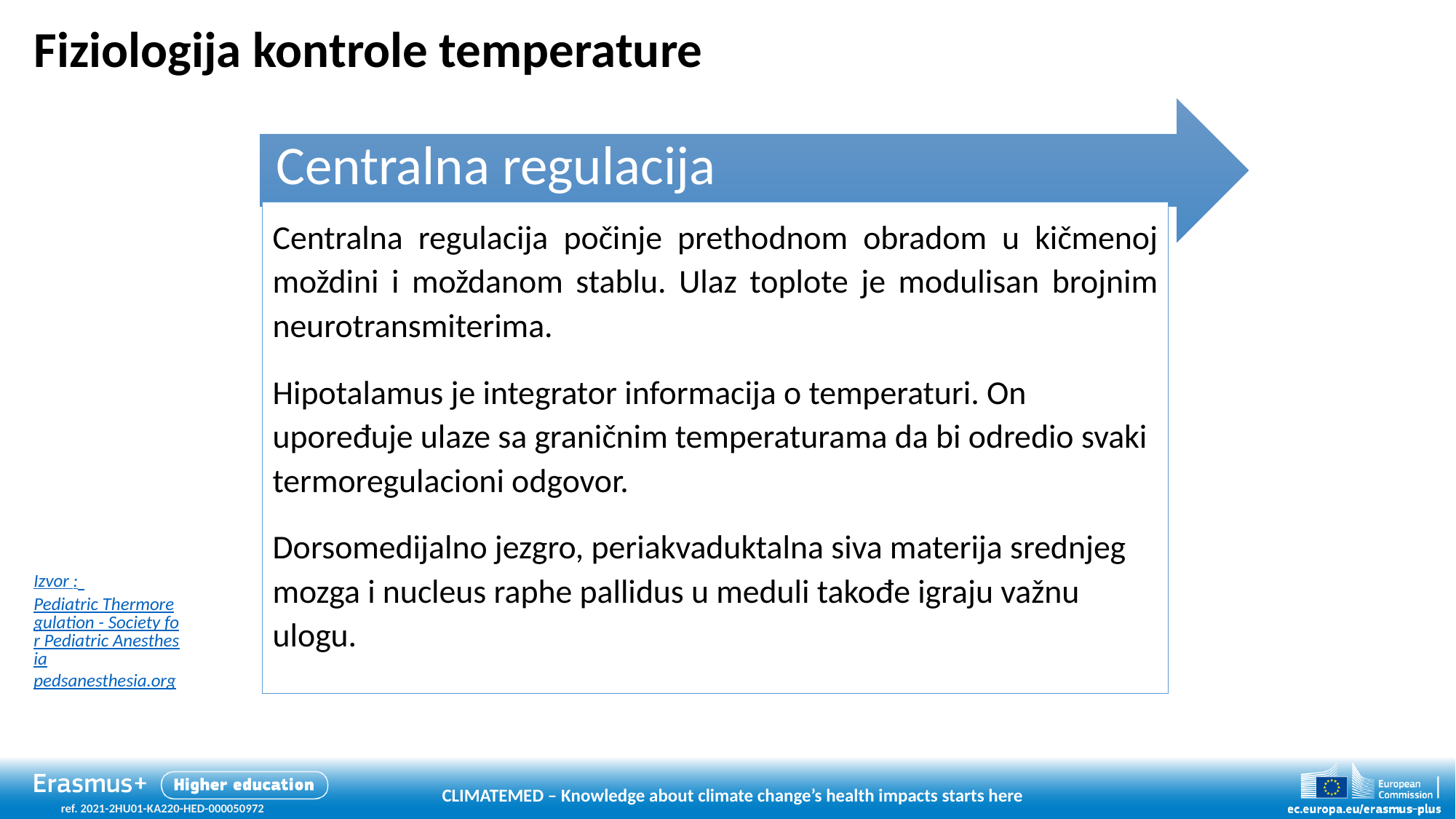

# Fiziologija kontrole temperature
Centralna regulacija
Centralna regulacija počinje prethodnom obradom u kičmenoj moždini i moždanom stablu. Ulaz toplote je modulisan brojnim neurotransmiterima.
Hipotalamus je integrator informacija o temperaturi. On upoređuje ulaze sa graničnim temperaturama da bi odredio svaki termoregulacioni odgovor.
Dorsomedijalno jezgro, periakvaduktalna siva materija srednjeg mozga i nucleus raphe pallidus u meduli takođe igraju važnu ulogu.

Izvor : Pediatric Thermoregulation - Society for Pediatric Anesthesia
pedsanesthesia.org